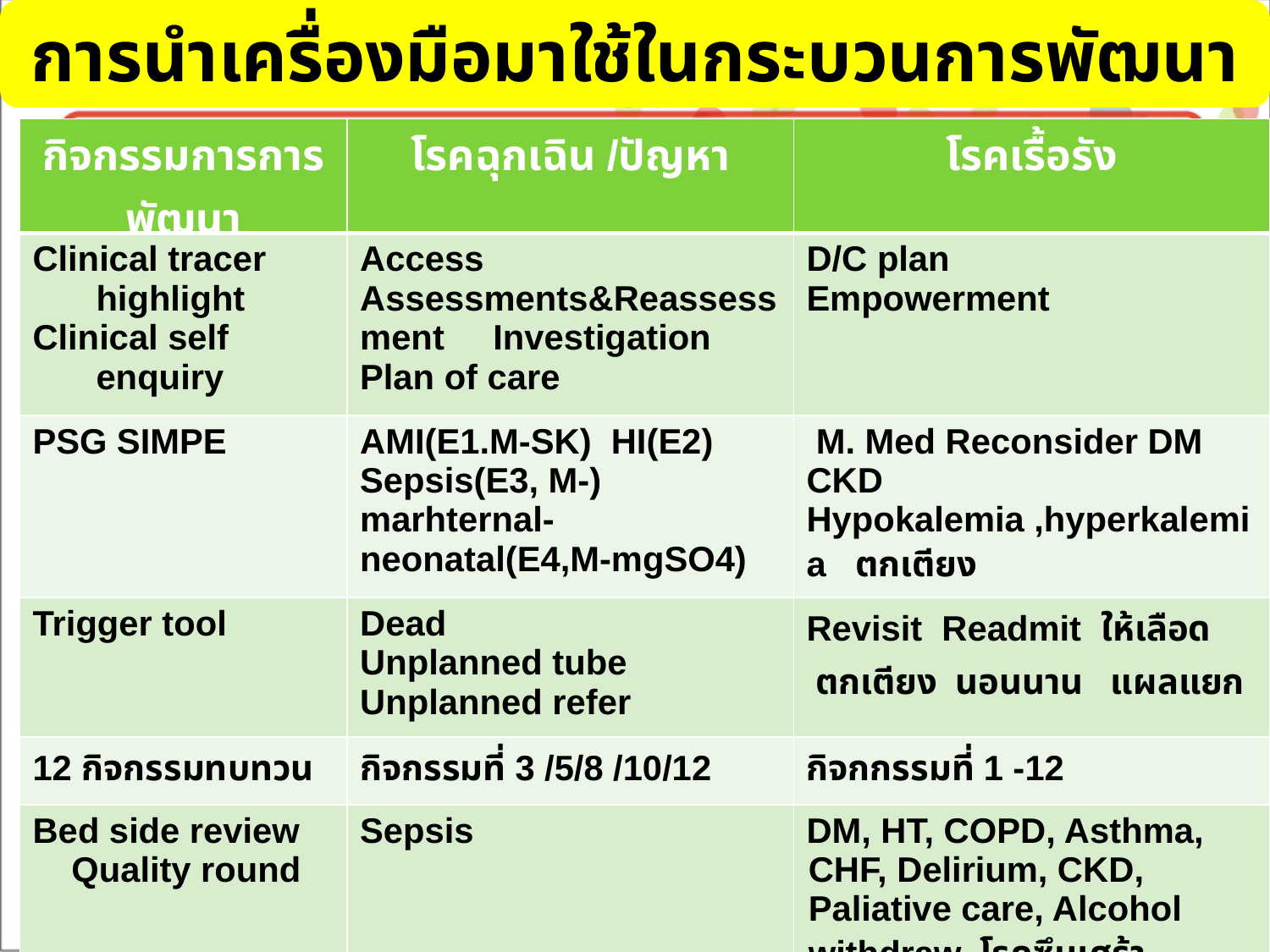

การนำเครื่องมือมาใช้ในกระบวนการพัฒนา
| กิจกรรมการการพัฒนา | โรคฉุกเฉิน /ปัญหา | โรคเรื้อรัง |
| --- | --- | --- |
| Clinical tracer highlight Clinical self enquiry | Access Assessments&Reassessment Investigation Plan of care | D/C plan Empowerment |
| PSG SIMPE | AMI(E1.M-SK) HI(E2) Sepsis(E3, M-) marhternal-neonatal(E4,M-mgSO4) | M. Med Reconsider DM CKD Hypokalemia ,hyperkalemia ตกเตียง |
| Trigger tool | Dead Unplanned tube Unplanned refer | Revisit Readmit ให้เลือด ตกเตียง นอนนาน แผลแยก |
| 12 กิจกรรมทบทวน | กิจกรรมที่ 3 /5/8 /10/12 | กิจกกรรมที่ 1 -12 |
| Bed side review Quality round | Sepsis | DM, HT, COPD, Asthma, CHF, Delirium, CKD, Paliative care, Alcohol withdraw, โรคซึมเศร้า, DHF,TB, AIDs |
| ค้นหาจากโปรแกรมความเสี่ยง | underreport | underreport |